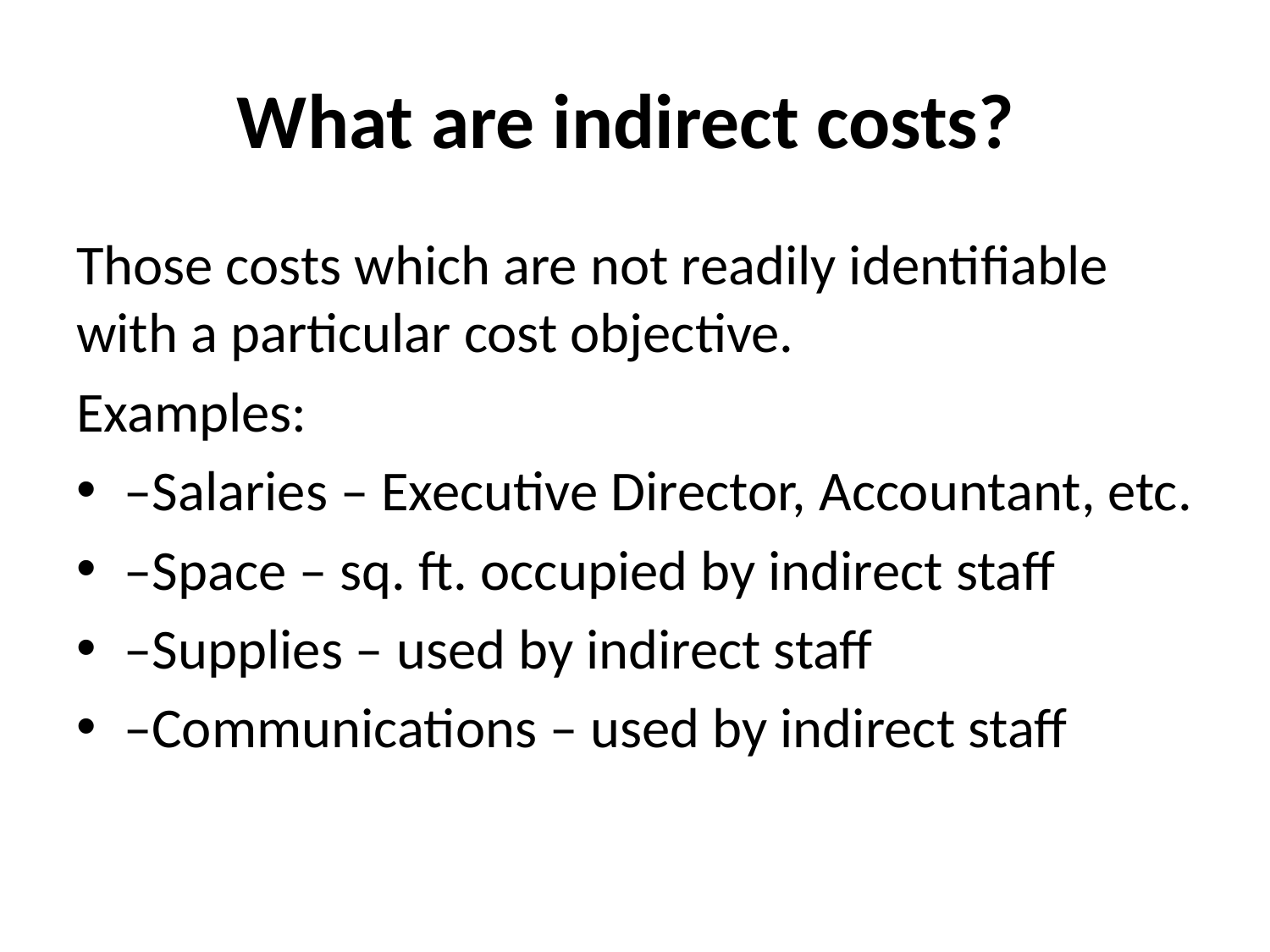

# What are indirect costs?
Those costs which are not readily identifiable with a particular cost objective.
Examples:
–Salaries – Executive Director, Accountant, etc.
–Space – sq. ft. occupied by indirect staff
–Supplies – used by indirect staff
–Communications – used by indirect staff